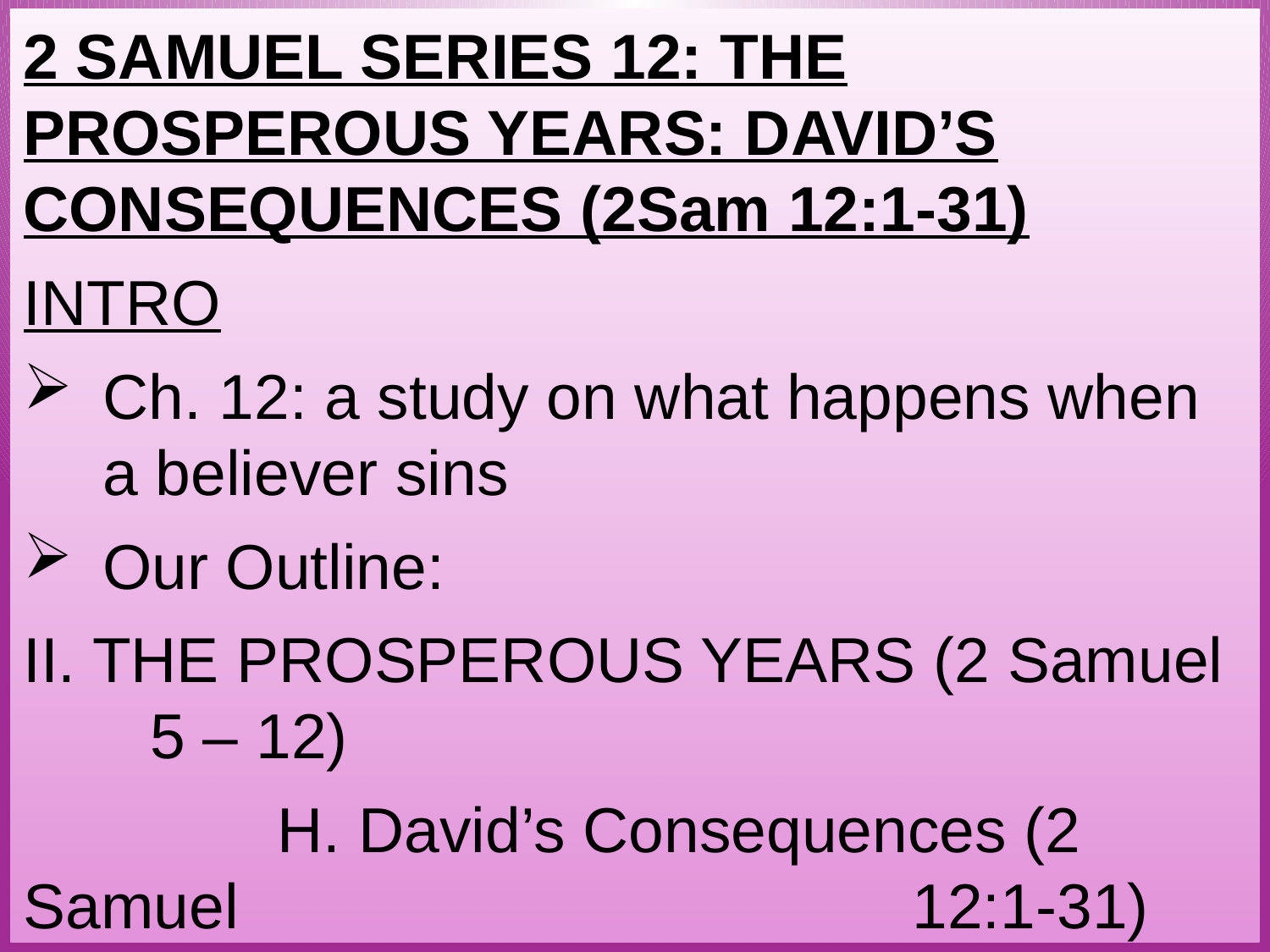

2 SAMUEL SERIES 12: THE PROSPEROUS YEARS: DAVID’S CONSEQUENCES (2Sam 12:1-31)
INTRO
Ch. 12: a study on what happens when a believer sins
Our Outline:
II. THE PROSPEROUS YEARS (2 Samuel 	5 – 12)
		H. David’s Consequences (2 Samuel 						12:1-31)